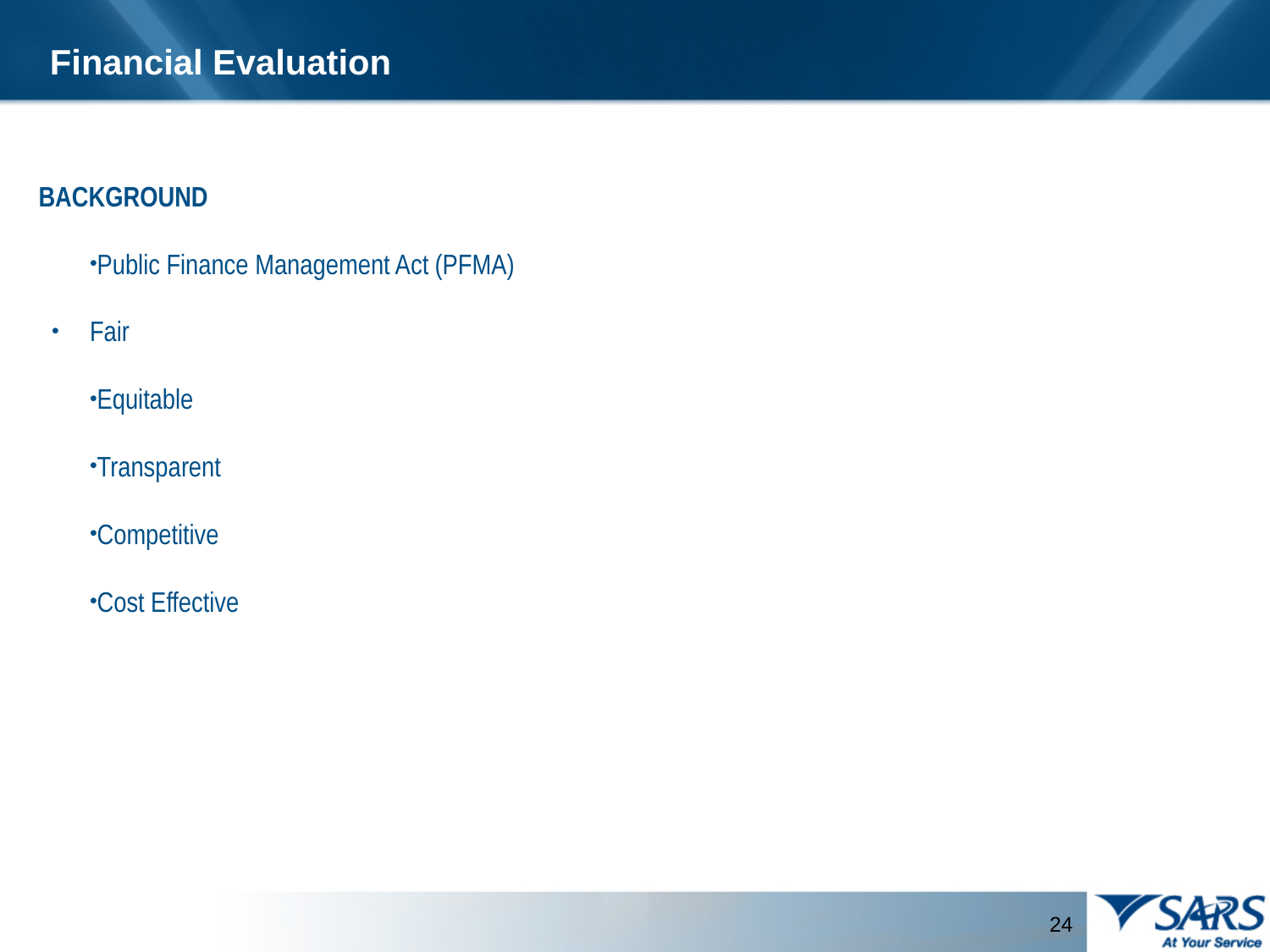

Financial Evaluation

BACKGROUND
Public Finance Management Act (PFMA)
Fair
Equitable
Transparent
Competitive
Cost Effective
     24